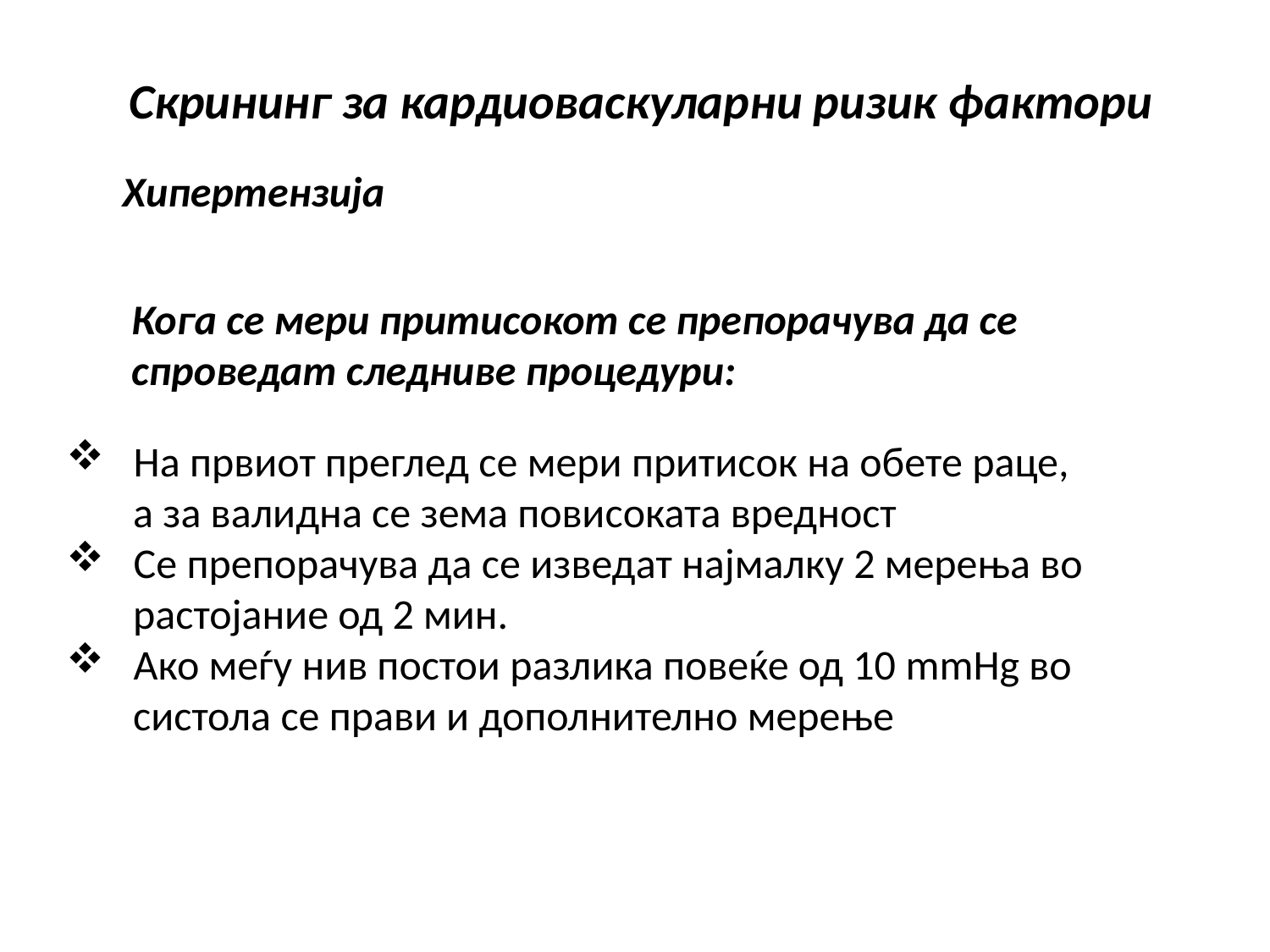

# Скрининг за кардиоваскуларни ризик фактори
Хипертензија
Кога се мери притисокот се препорачува да се
спроведат следниве процедури:
   На првиот преглед се мери притисок на обете раце,
       а за валидна се зема повисоката вредност
   Се препорачува да се изведат најмалку 2 мерења во
       растојание од 2 мин.
   Ако меѓу нив постои разлика повеќе од 10 mmHg во
       систола се прави и дополнително мерење